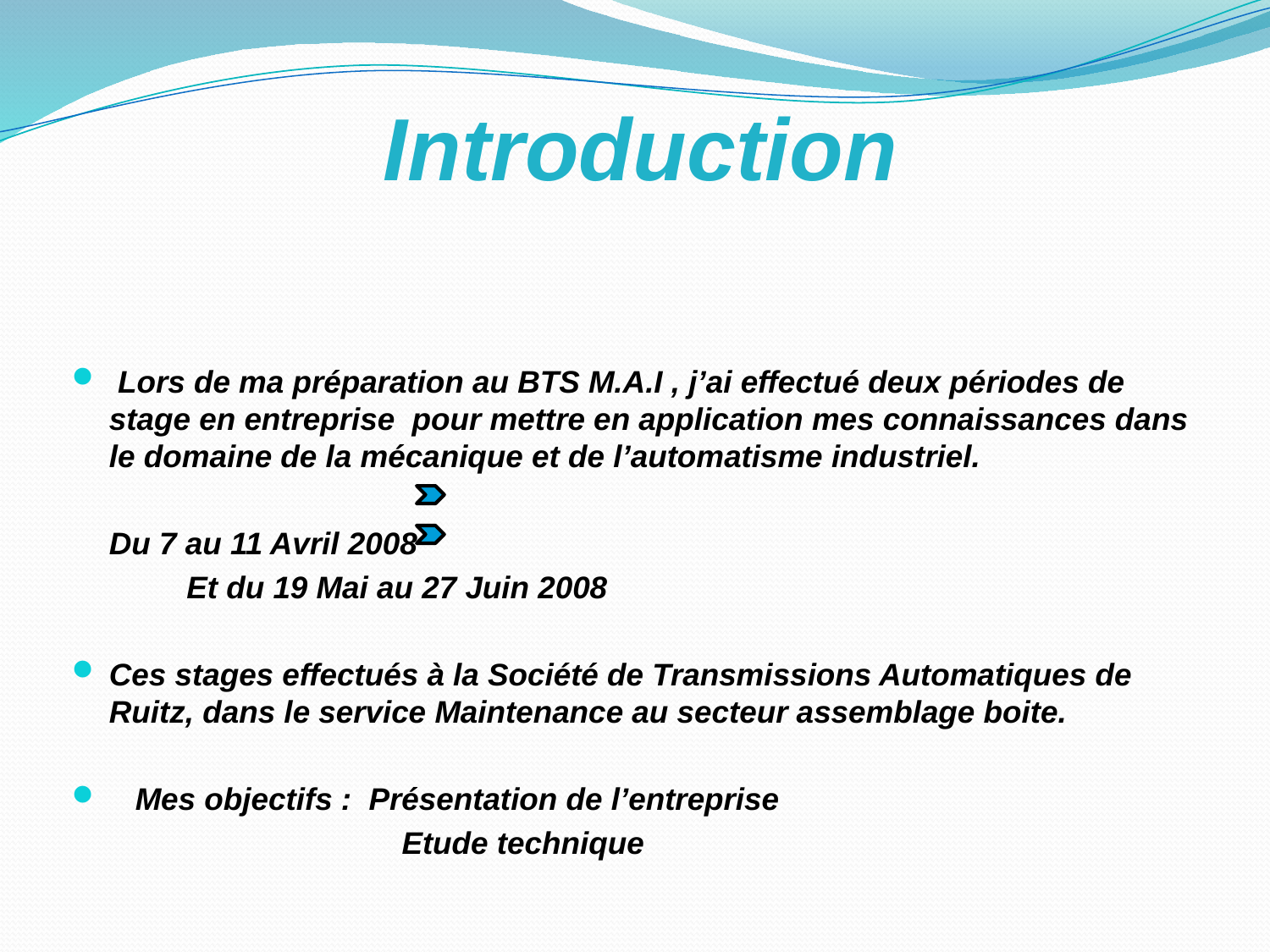

# Introduction

 Lors de ma préparation au BTS M.A.I , j’ai effectué deux périodes de stage en entreprise  pour mettre en application mes connaissances dans le domaine de la mécanique et de l’automatisme industriel.

				Du 7 au 11 Avril 2008
 		 		Et du 19 Mai au 27 Juin 2008

Ces stages effectués à la Société de Transmissions Automatiques de Ruitz, dans le service Maintenance au secteur assemblage boite.

   Mes objectifs :  Présentation de l’entreprise
                                      Etude technique